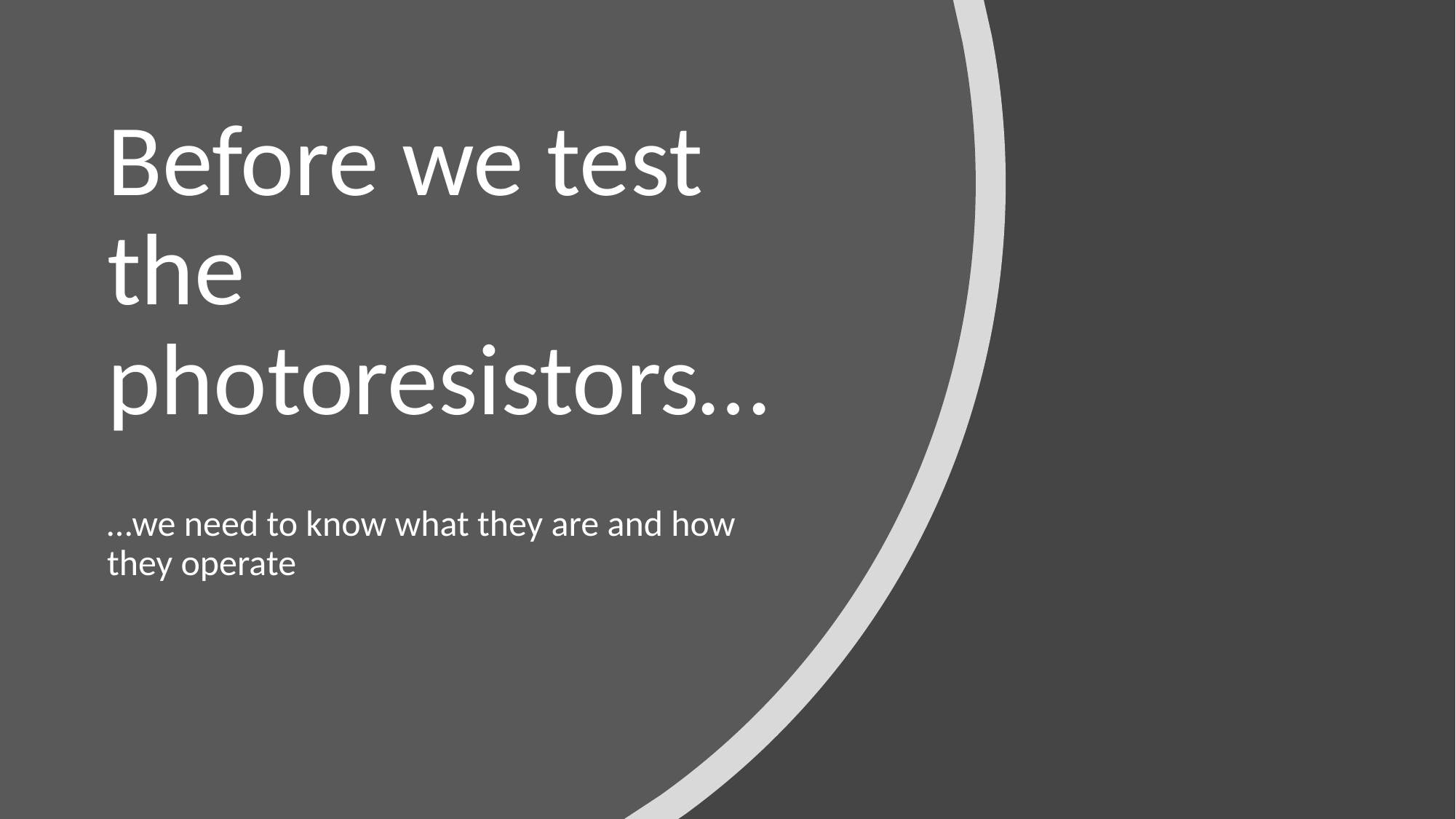

# Before we test the photoresistors…
…we need to know what they are and how they operate